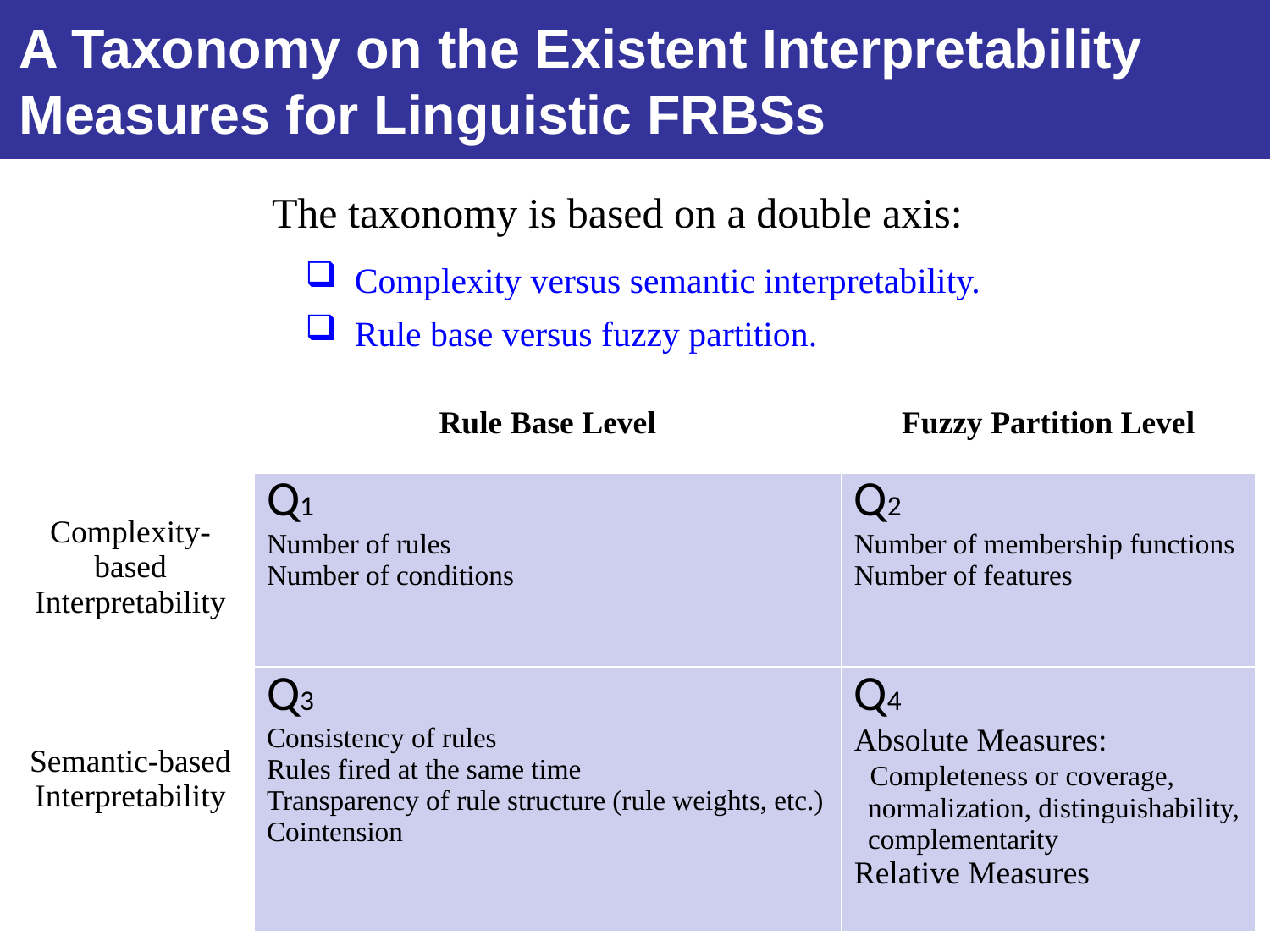

A Taxonomy on the Existent Interpretability Measures for Linguistic FRBSs
The taxonomy is based on a double axis:
  Complexity versus semantic interpretability.
  Rule base versus fuzzy partition.

|  | Rule Base Level | Fuzzy Partition Level |
| --- | --- | --- |
| Complexity-based Interpretability | Q1 Number of rules Number of conditions | Q2 Number of membership functions Number of features |
| Semantic-based Interpretability | Q3 Consistency of rules Rules fired at the same time Transparency of rule structure (rule weights, etc.) Cointension | Q4 Absolute Measures: Completeness or coverage, normalization, distinguishability, complementarity Relative Measures |
9